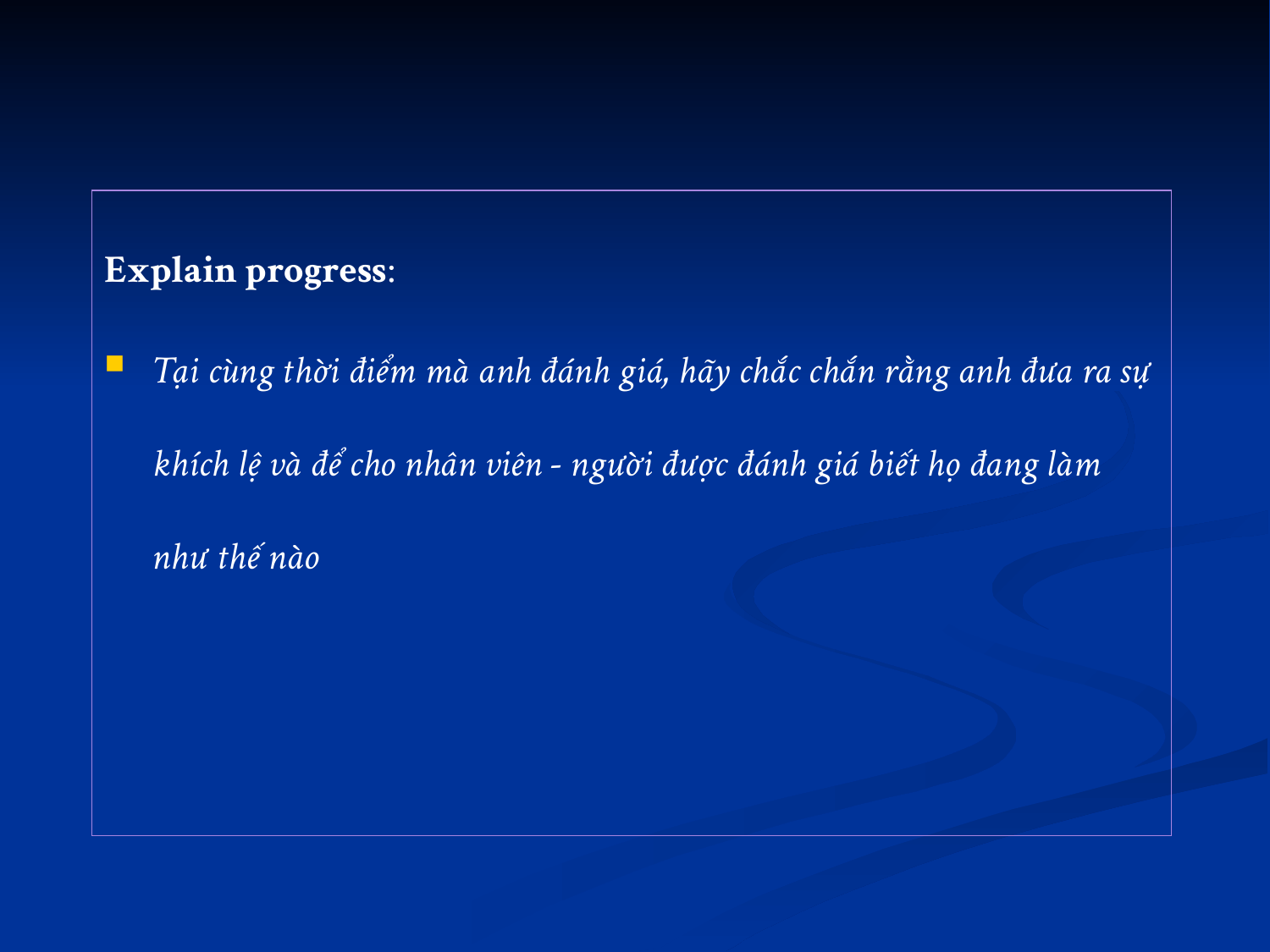

Explain progress:
Tại cùng thời điểm mà anh đánh giá, hãy chắc chắn rằng anh đưa ra sự khích lệ và để cho nhân viên - người được đánh giá biết họ đang làm như thế nào